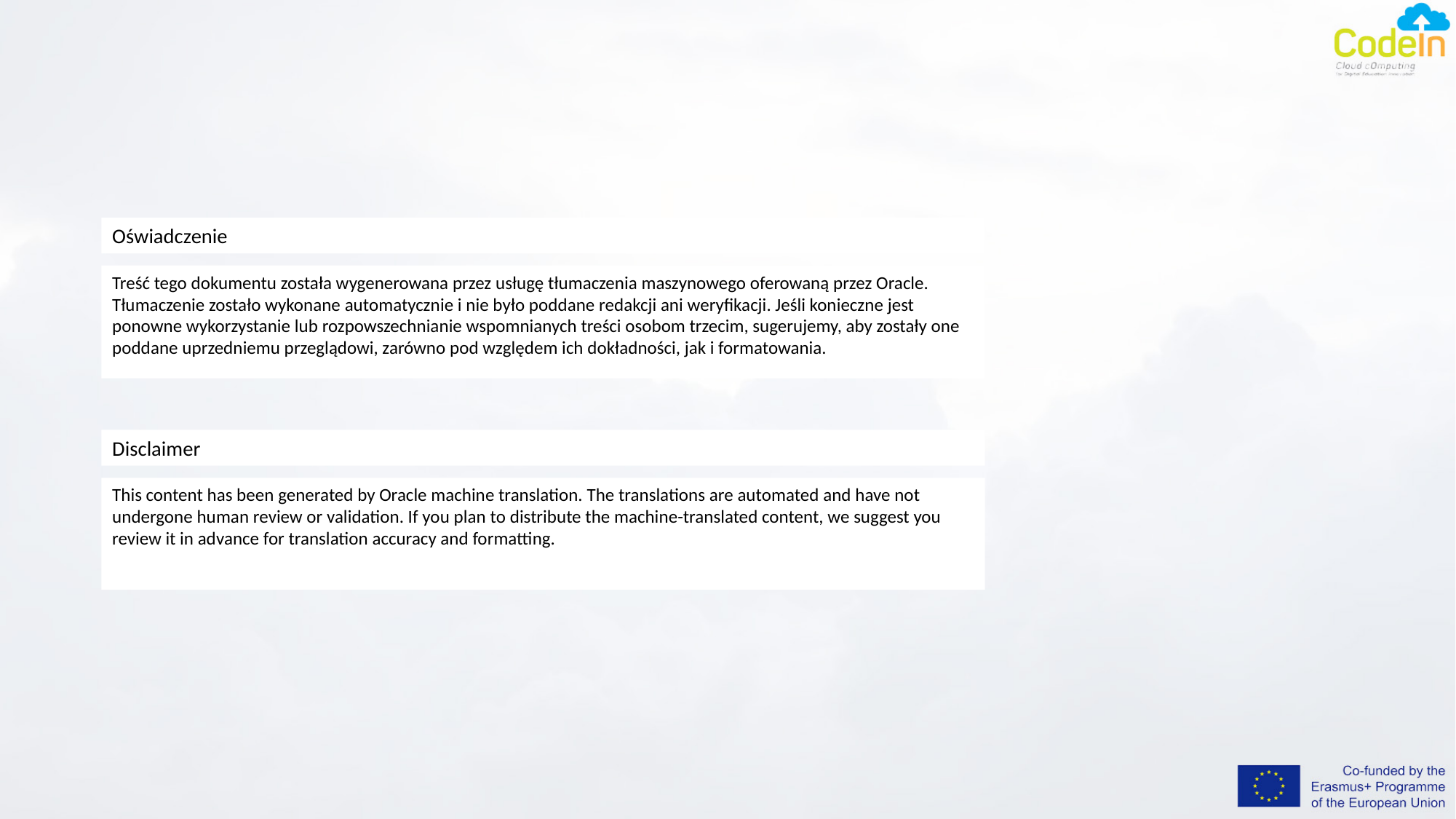

Oświadczenie
Treść tego dokumentu została wygenerowana przez usługę tłumaczenia maszynowego oferowaną przez Oracle. Tłumaczenie zostało wykonane automatycznie i nie było poddane redakcji ani weryfikacji. Jeśli konieczne jest ponowne wykorzystanie lub rozpowszechnianie wspomnianych treści osobom trzecim, sugerujemy, aby zostały one poddane uprzedniemu przeglądowi, zarówno pod względem ich dokładności, jak i formatowania.
Disclaimer
This content has been generated by Oracle machine translation. The translations are automated and have not undergone human review or validation. If you plan to distribute the machine-translated content, we suggest you review it in advance for translation accuracy and formatting.